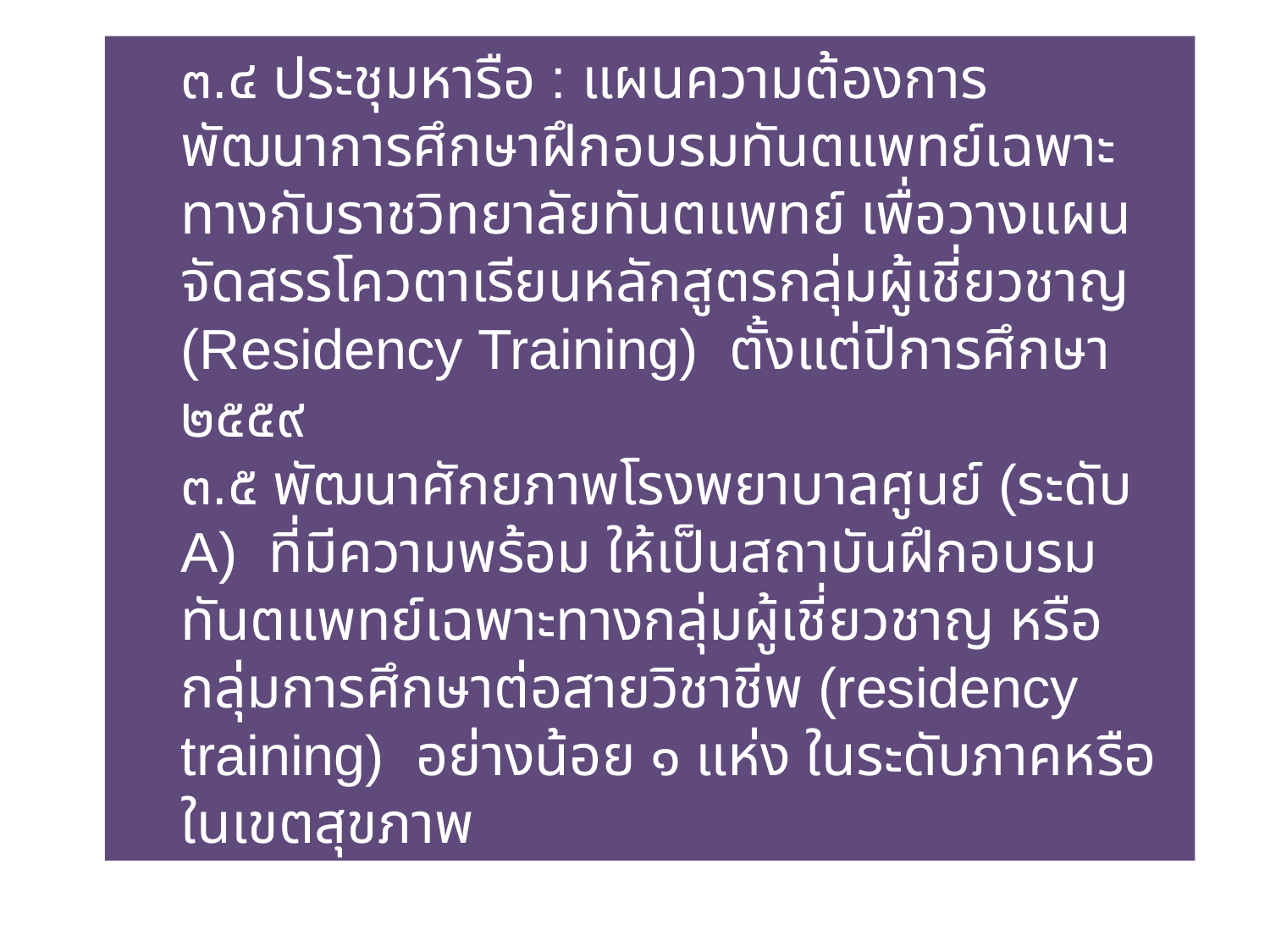

๓.๔ ประชุมหารือ : แผนความต้องการพัฒนาการศึกษาฝึกอบรมทันตแพทย์เฉพาะทางกับราชวิทยาลัยทันตแพทย์ เพื่อวางแผนจัดสรรโควตาเรียนหลักสูตรกลุ่มผู้เชี่ยวชาญ (Residency Training)  ตั้งแต่ปีการศึกษา ๒๕๕๙
๓.๕ พัฒนาศักยภาพโรงพยาบาลศูนย์ (ระดับ A)  ที่มีความพร้อม ให้เป็นสถาบันฝึกอบรมทันตแพทย์เฉพาะทางกลุ่มผู้เชี่ยวชาญ หรือกลุ่มการศึกษาต่อสายวิชาชีพ (residency training)  อย่างน้อย ๑ แห่ง ในระดับภาคหรือในเขตสุขภาพ